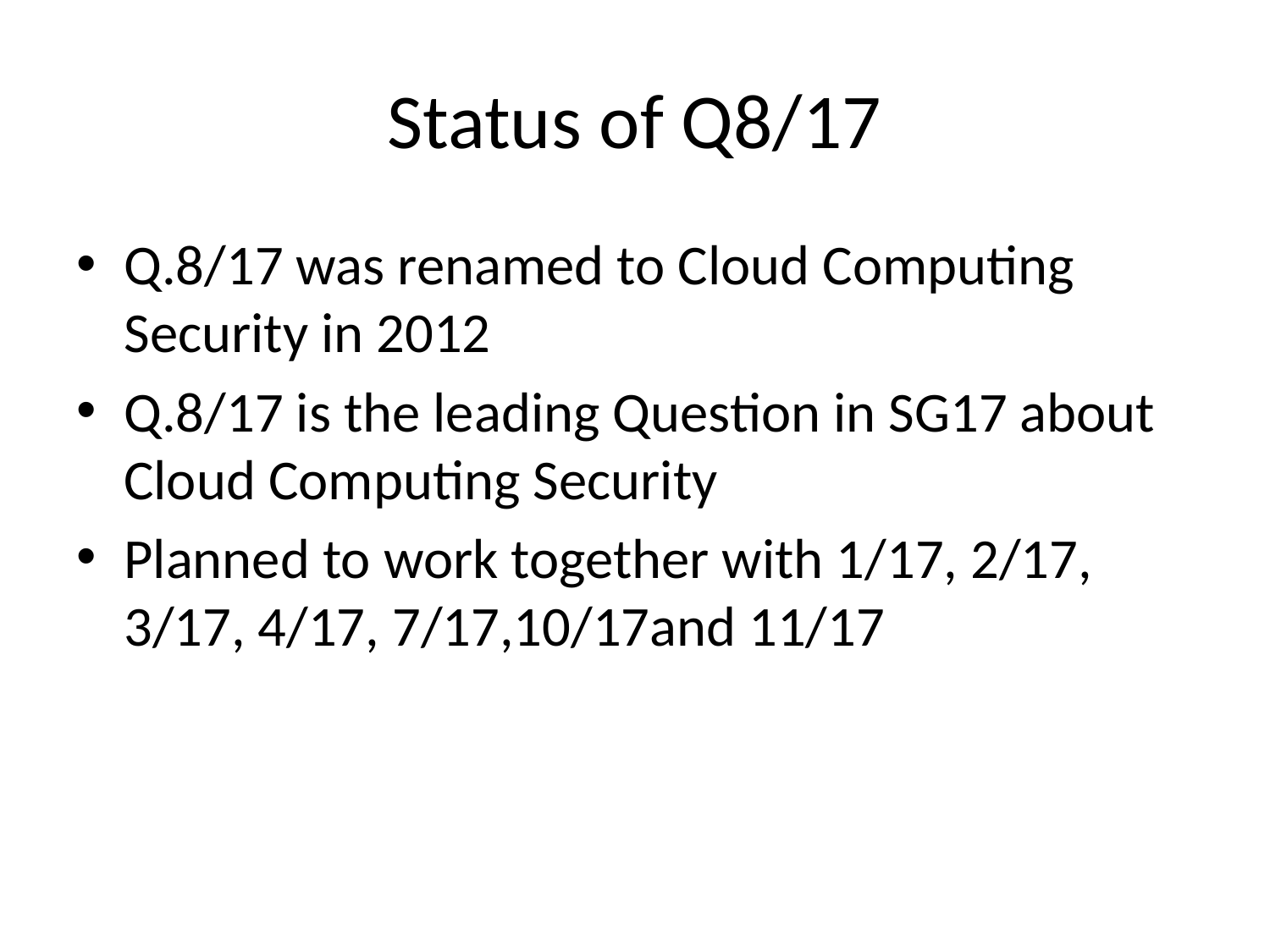

# Status of Q8/17
Q.8/17 was renamed to Cloud Computing Security in 2012
Q.8/17 is the leading Question in SG17 about Cloud Computing Security
Planned to work together with 1/17, 2/17, 3/17, 4/17, 7/17,10/17and 11/17